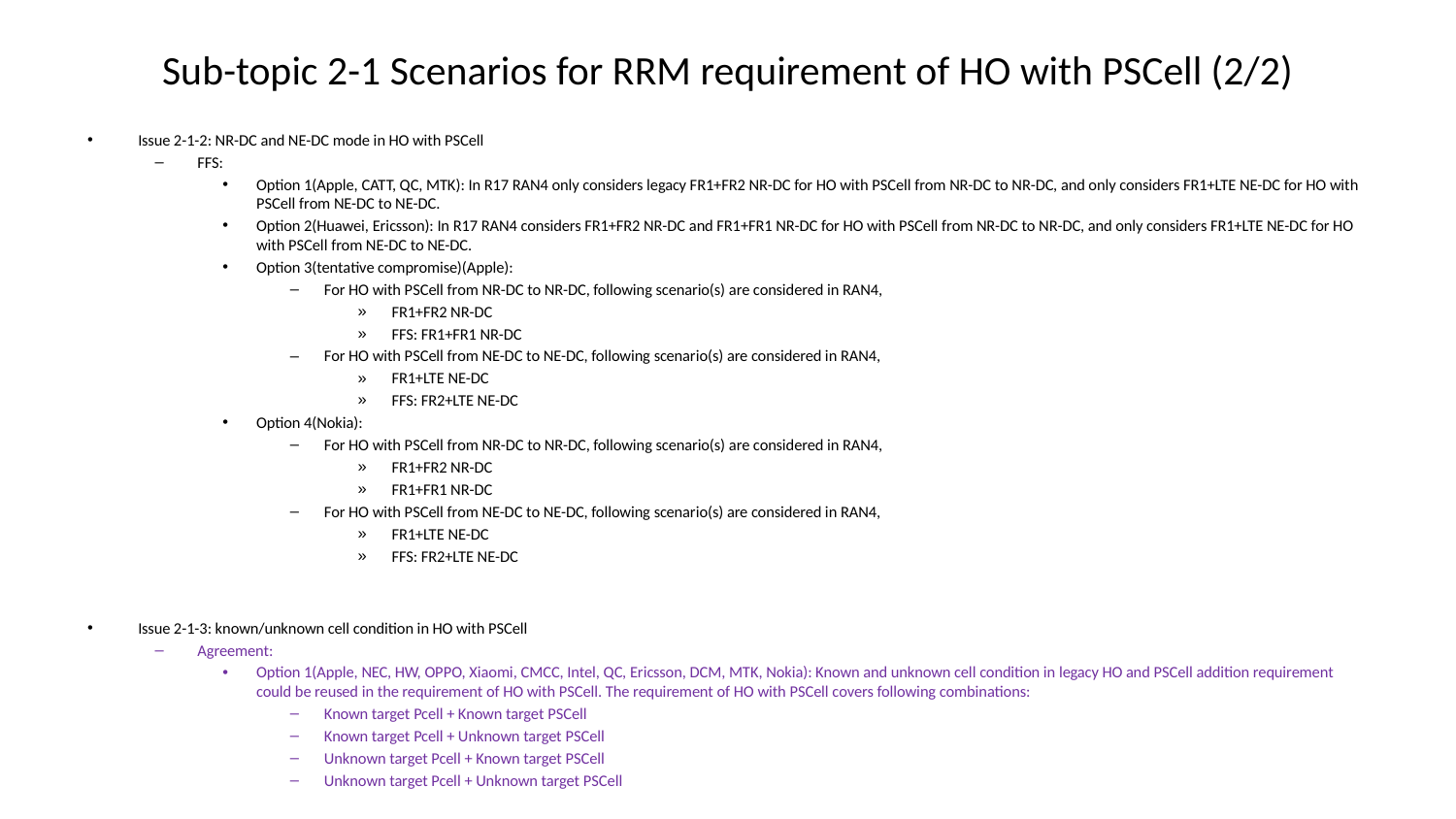

# Sub-topic 2-1 Scenarios for RRM requirement of HO with PSCell (2/2)
Issue 2-1-2: NR-DC and NE-DC mode in HO with PSCell
FFS:
Option 1(Apple, CATT, QC, MTK): In R17 RAN4 only considers legacy FR1+FR2 NR-DC for HO with PSCell from NR-DC to NR-DC, and only considers FR1+LTE NE-DC for HO with PSCell from NE-DC to NE-DC.
Option 2(Huawei, Ericsson): In R17 RAN4 considers FR1+FR2 NR-DC and FR1+FR1 NR-DC for HO with PSCell from NR-DC to NR-DC, and only considers FR1+LTE NE-DC for HO with PSCell from NE-DC to NE-DC.
Option 3(tentative compromise)(Apple):
For HO with PSCell from NR-DC to NR-DC, following scenario(s) are considered in RAN4,
FR1+FR2 NR-DC
FFS: FR1+FR1 NR-DC
For HO with PSCell from NE-DC to NE-DC, following scenario(s) are considered in RAN4,
FR1+LTE NE-DC
FFS: FR2+LTE NE-DC
Option 4(Nokia):
For HO with PSCell from NR-DC to NR-DC, following scenario(s) are considered in RAN4,
FR1+FR2 NR-DC
FR1+FR1 NR-DC
For HO with PSCell from NE-DC to NE-DC, following scenario(s) are considered in RAN4,
FR1+LTE NE-DC
FFS: FR2+LTE NE-DC

Issue 2-1-3: known/unknown cell condition in HO with PSCell
Agreement:
Option 1(Apple, NEC, HW, OPPO, Xiaomi, CMCC, Intel, QC, Ericsson, DCM, MTK, Nokia): Known and unknown cell condition in legacy HO and PSCell addition requirement could be reused in the requirement of HO with PSCell. The requirement of HO with PSCell covers following combinations:
Known target Pcell + Known target PSCell
Known target Pcell + Unknown target PSCell
Unknown target Pcell + Known target PSCell
Unknown target Pcell + Unknown target PSCell